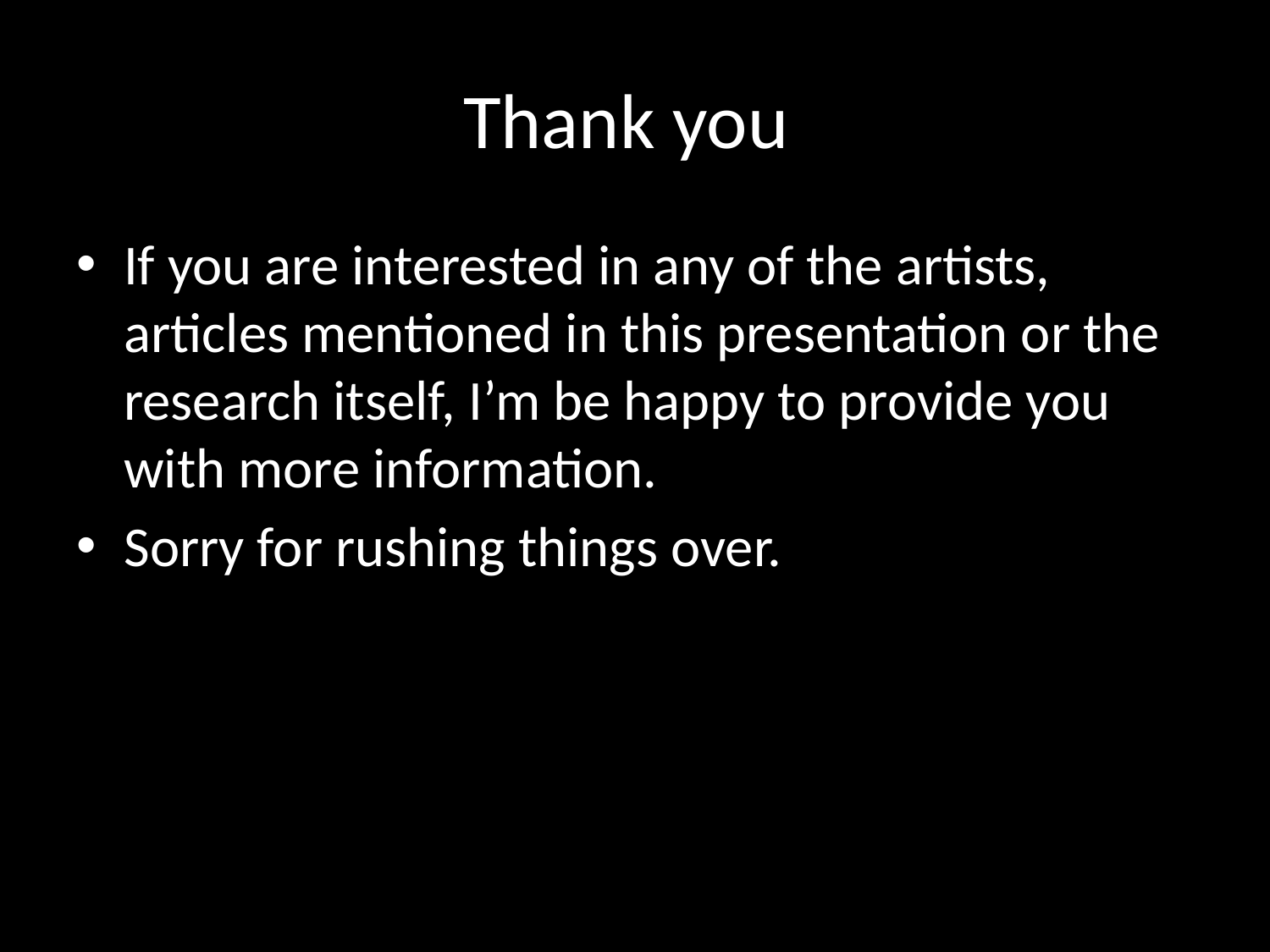

# Thank you
If you are interested in any of the artists, articles mentioned in this presentation or the research itself, I’m be happy to provide you with more information.
Sorry for rushing things over.